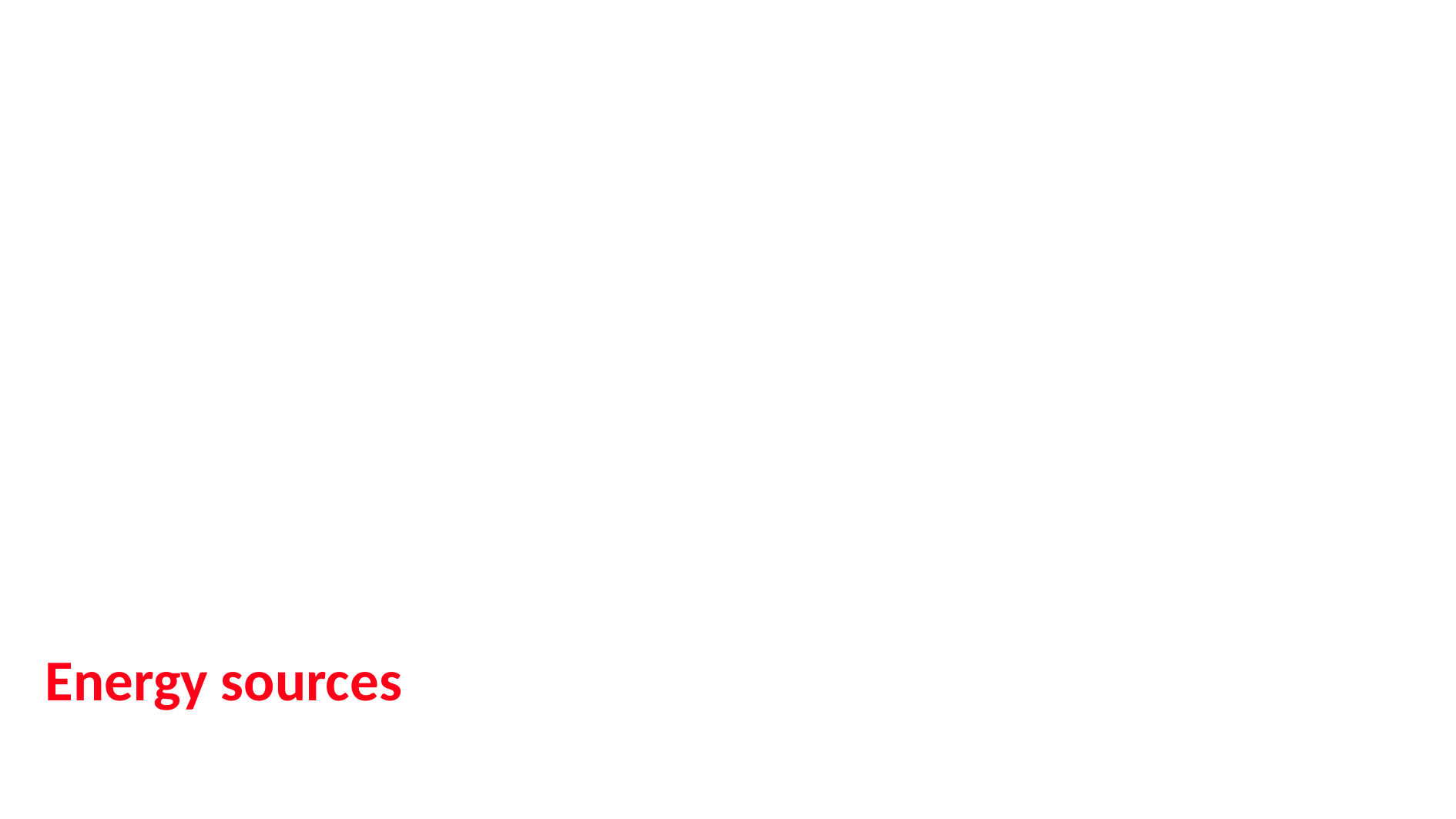

What are different ways to generate energy?
Energy sources
4